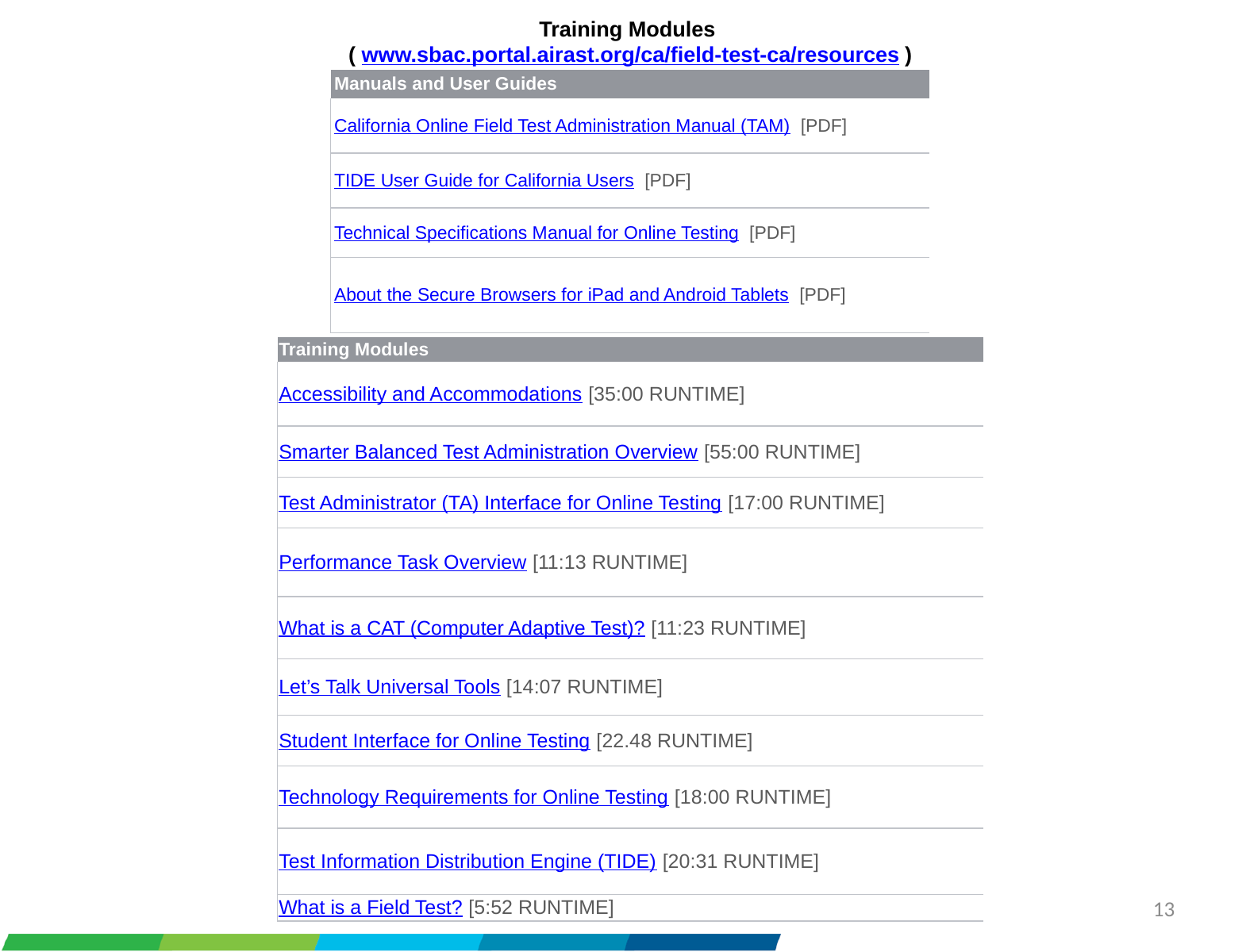

Training Modules
( www.sbac.portal.airast.org/ca/field-test-ca/resources )

| Manuals and User Guides |
| --- |
| California Online Field Test Administration Manual (TAM)  [PDF] |
| TIDE User Guide for California Users  [PDF] |
| Technical Specifications Manual for Online Testing  [PDF] |
| About the Secure Browsers for iPad and Android Tablets  [PDF] |
| Training Modules |
| --- |
| Accessibility and Accommodations [35:00 RUNTIME] |
| Smarter Balanced Test Administration Overview [55:00 RUNTIME] |
| Test Administrator (TA) Interface for Online Testing [17:00 RUNTIME] |
| Performance Task Overview [11:13 RUNTIME] |
| What is a CAT (Computer Adaptive Test)? [11:23 RUNTIME] |
| Let’s Talk Universal Tools [14:07 RUNTIME] |
| Student Interface for Online Testing [22.48 RUNTIME] |
| Technology Requirements for Online Testing [18:00 RUNTIME] |
| Test Information Distribution Engine (TIDE) [20:31 RUNTIME] |
| What is a Field Test? [5:52 RUNTIME] |
13